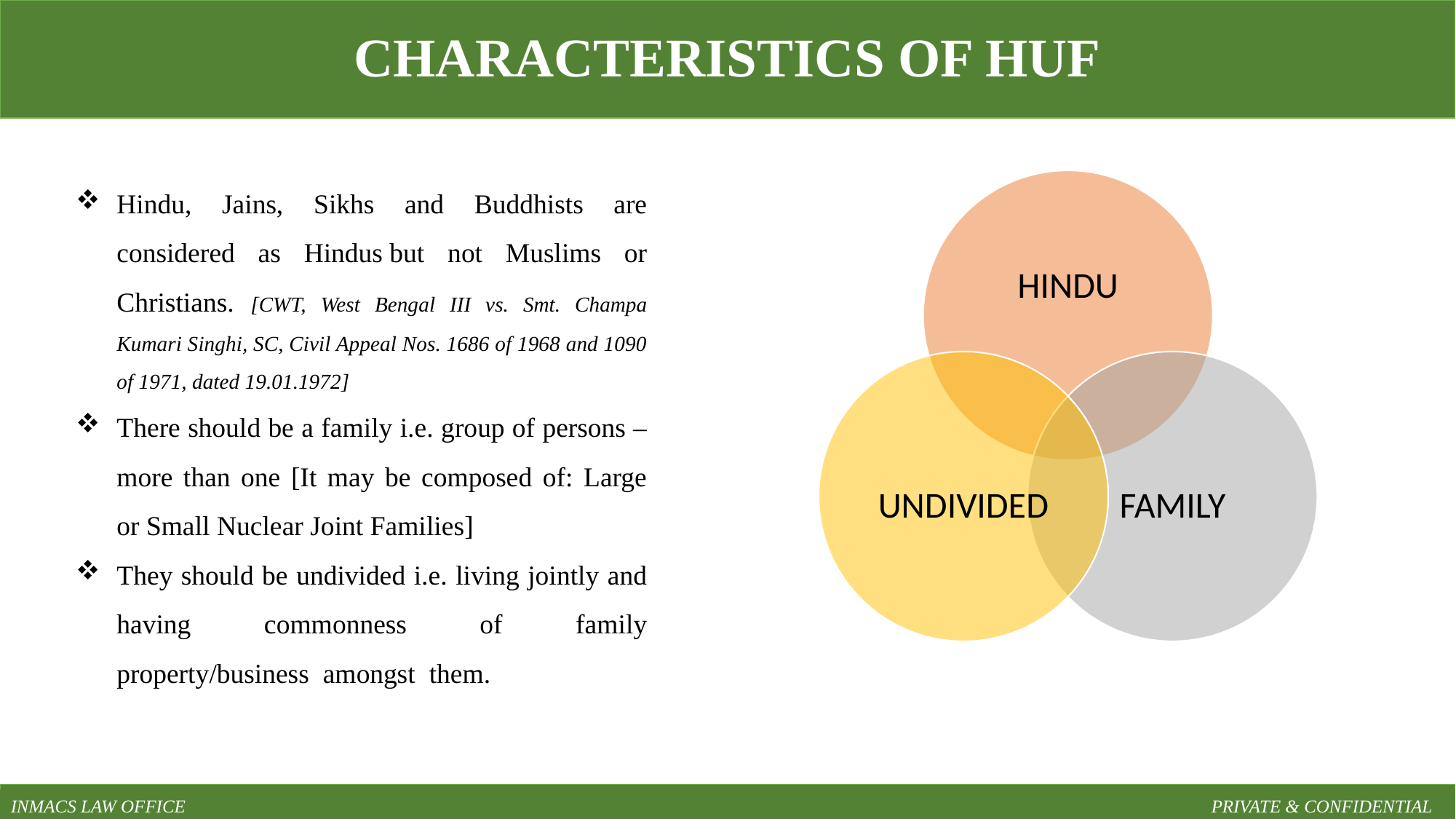

CHARACTERISTICS OF HUF
Hindu, Jains, Sikhs and Buddhists are considered as Hindus but not Muslims or Christians. [CWT, West Bengal III vs. Smt. Champa Kumari Singhi, SC, Civil Appeal Nos. 1686 of 1968 and 1090 of 1971, dated 19.01.1972]
There should be a family i.e. group of persons – more than one [It may be composed of: Large or Small Nuclear Joint Families]
They should be undivided i.e. living jointly and having commonness of family property/business  amongst  them.
Hindu
Family
Undivided

INMACS LAW OFFICE										PRIVATE & CONFIDENTIAL